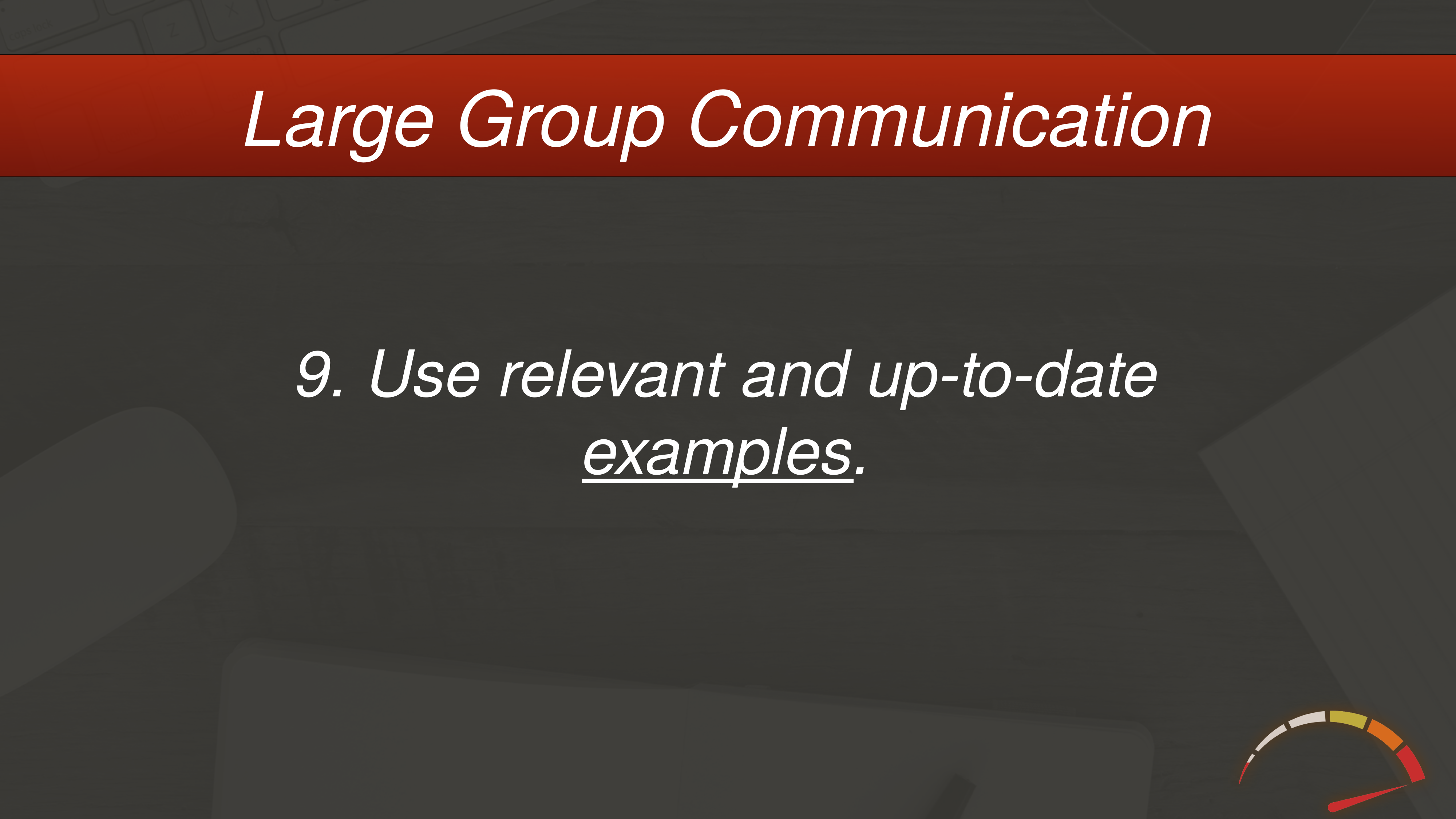

Large Group Communication
9. Use relevant and up-to-date examples.